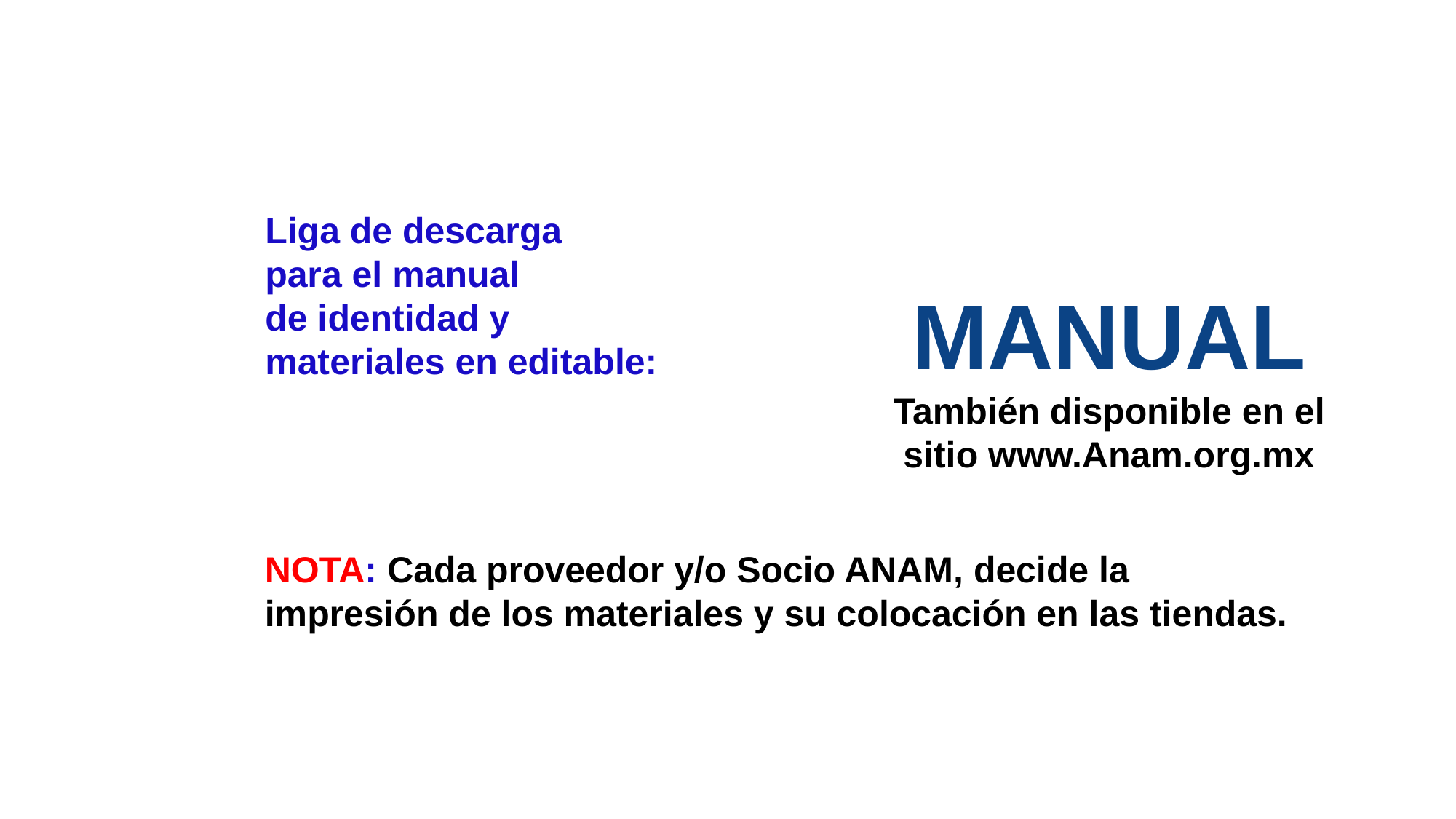

Liga de descarga
para el manual
de identidad y
materiales en editable:
MANUAL
También disponible en el sitio www.Anam.org.mx
NOTA: Cada proveedor y/o Socio ANAM, decide la impresión de los materiales y su colocación en las tiendas.